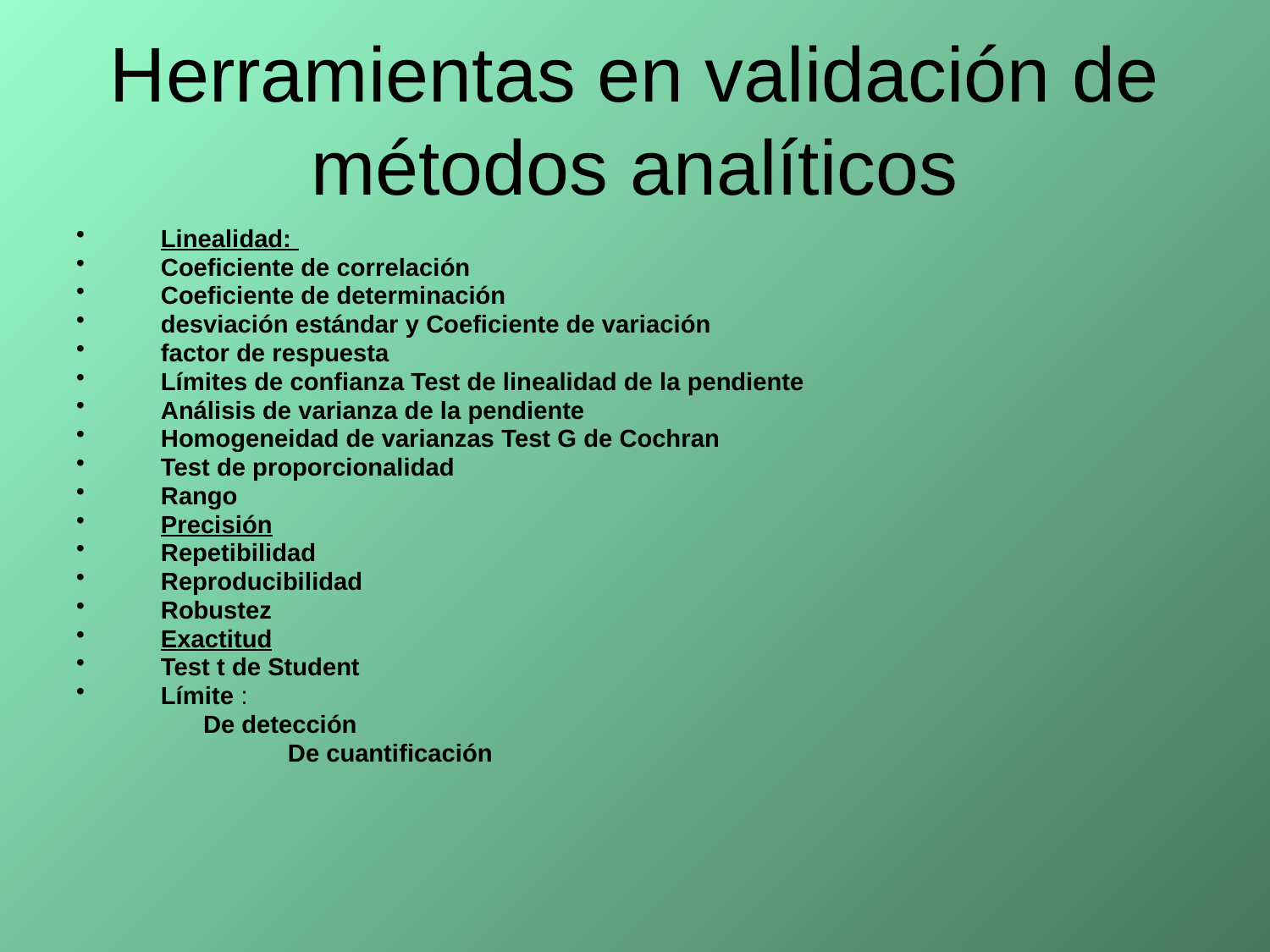

# Herramientas en validación de métodos analíticos
Linealidad:
Coeficiente de correlación
Coeficiente de determinación
desviación estándar y Coeficiente de variación
factor de respuesta
Límites de confianza Test de linealidad de la pendiente
Análisis de varianza de la pendiente
Homogeneidad de varianzas Test G de Cochran
Test de proporcionalidad
Rango
Precisión
Repetibilidad
Reproducibilidad
Robustez
Exactitud
Test t de Student
Límite :
De detección
		De cuantificación